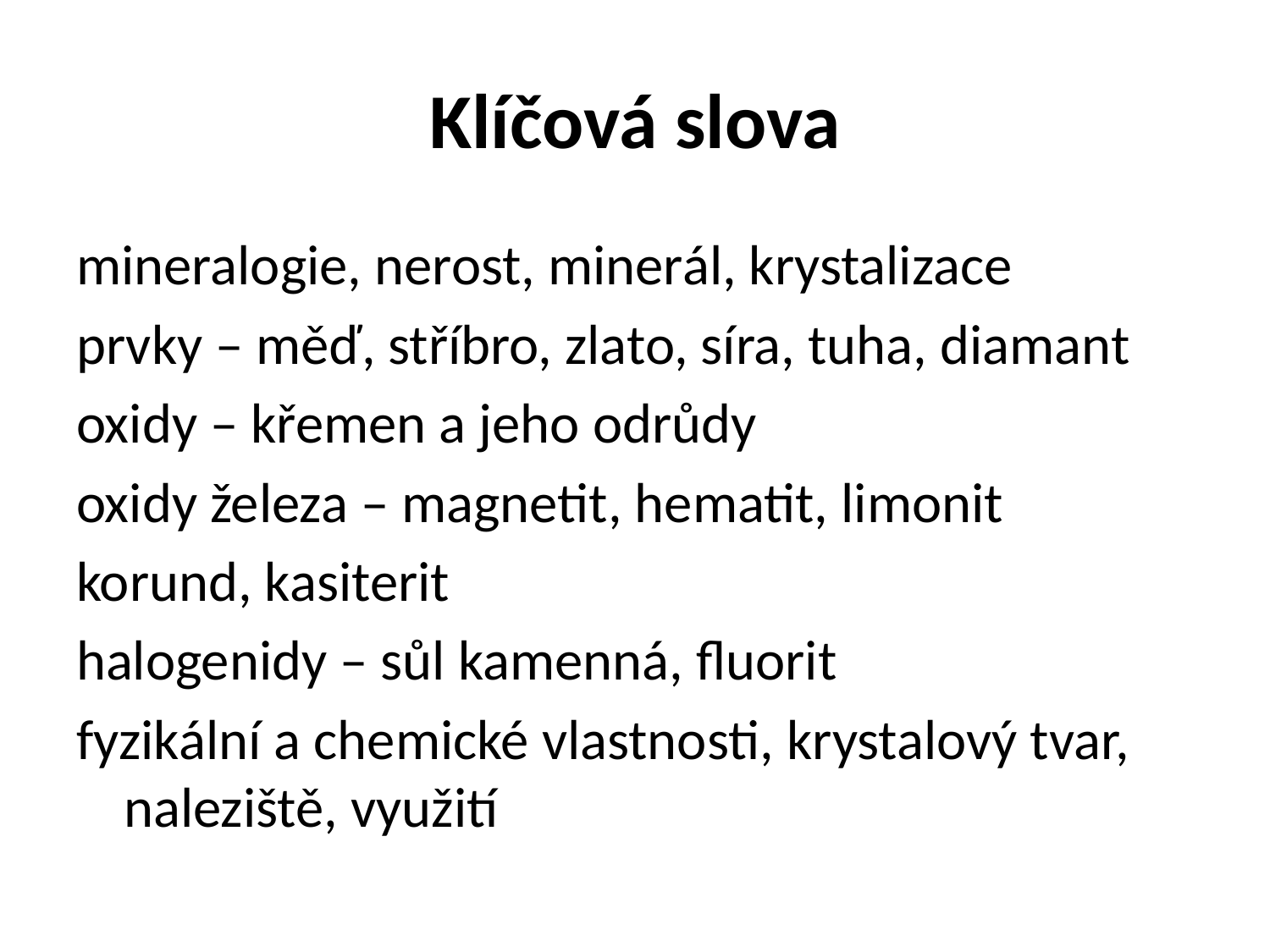

# Klíčová slova
mineralogie, nerost, minerál, krystalizace
prvky – měď, stříbro, zlato, síra, tuha, diamant
oxidy – křemen a jeho odrůdy
oxidy železa – magnetit, hematit, limonit
korund, kasiterit
halogenidy – sůl kamenná, fluorit
fyzikální a chemické vlastnosti, krystalový tvar, naleziště, využití